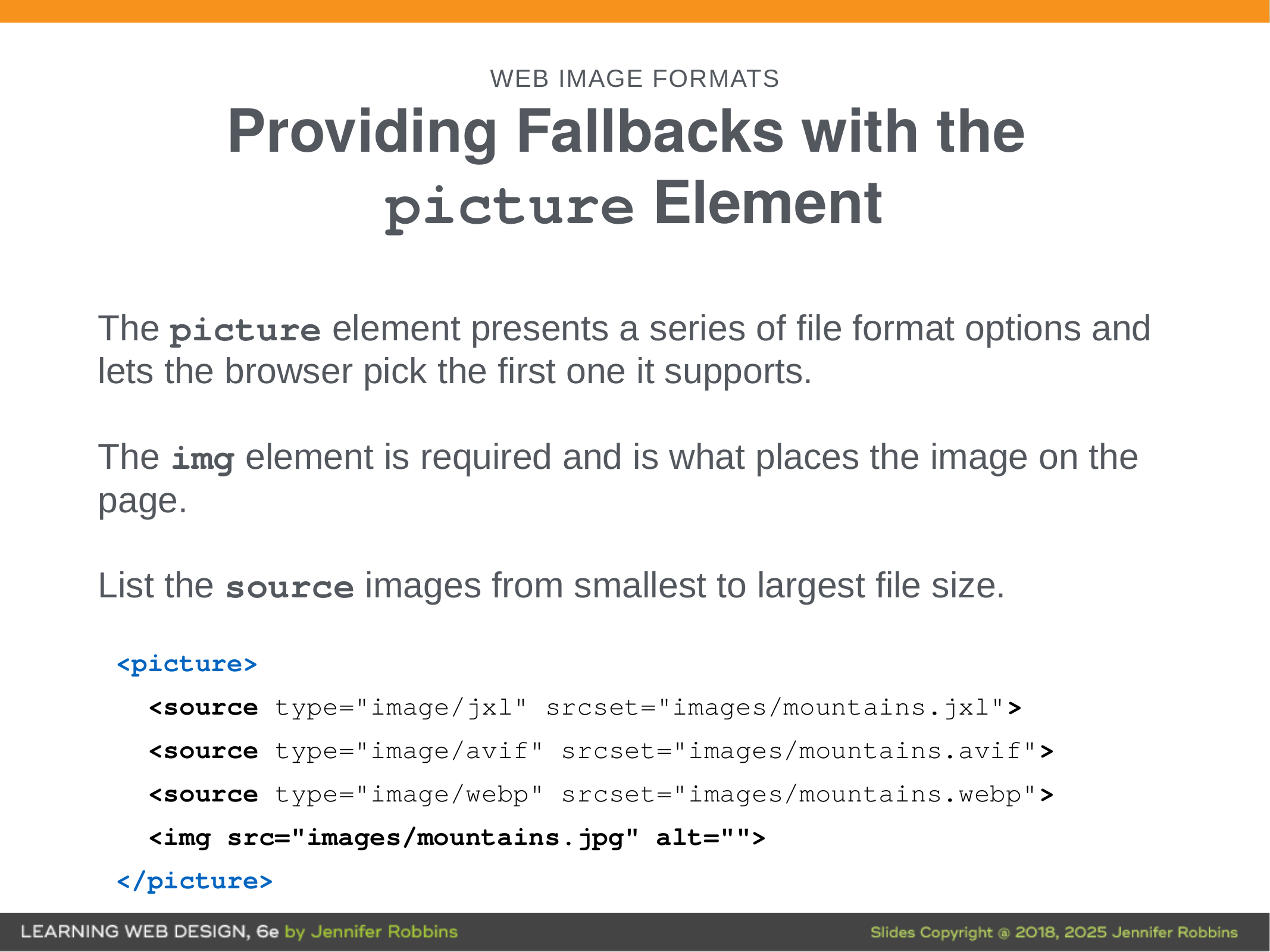

# WEB IMAGE FORMATS
Providing Fallbacks with the
picture Element
The picture element presents a series of file format options and lets the browser pick the first one it supports.
The img element is required and is what places the image on the page.
List the source images from smallest to largest file size.
<picture>
  <source type="image/jxl" srcset="images/mountains.jxl">
  <source type="image/avif" srcset="images/mountains.avif">
  <source type="image/webp" srcset="images/mountains.webp">
  <img src="images/mountains.jpg" alt="">
</picture>